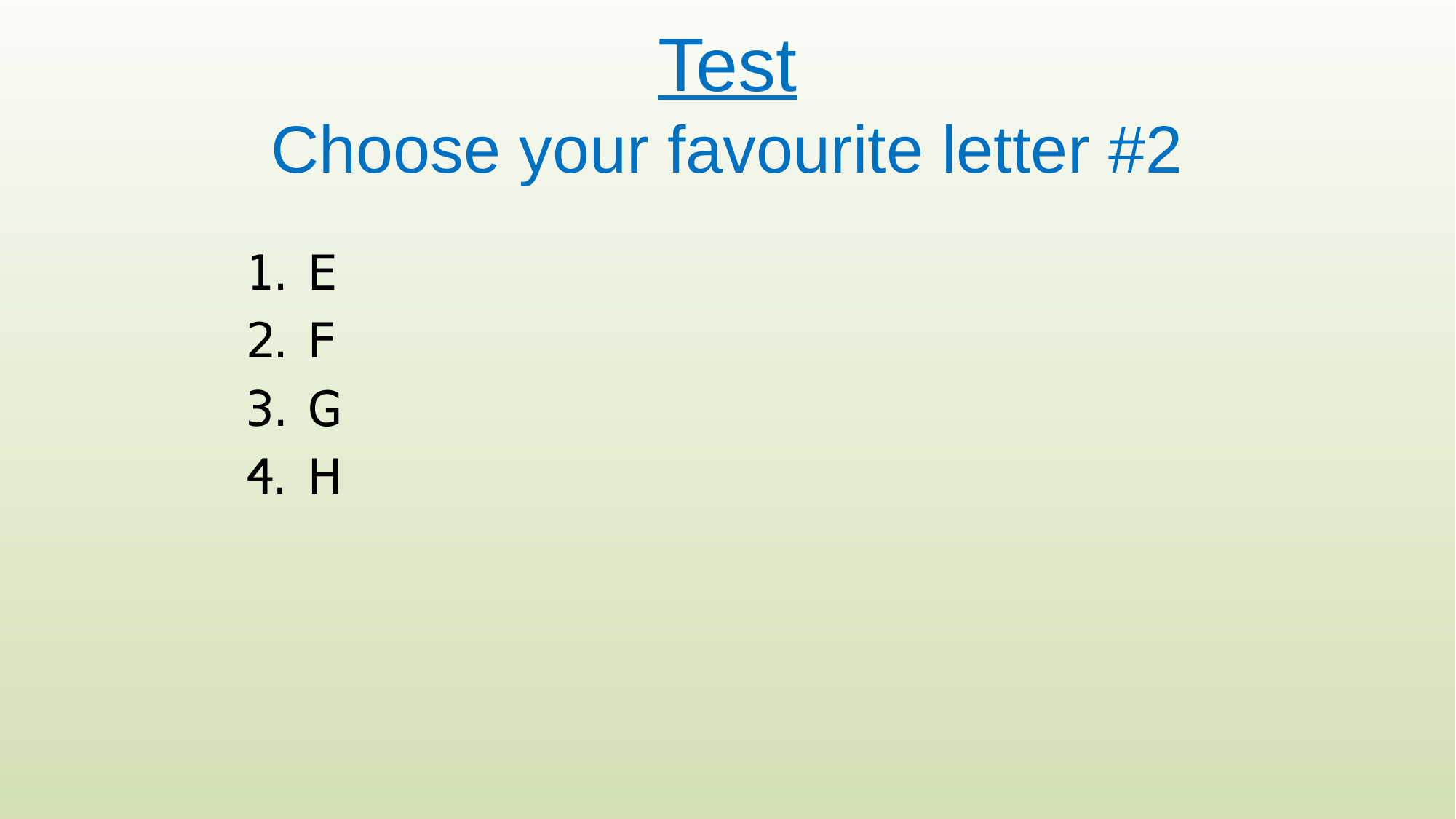

# Test Choose your favourite letter #2
E
F
G
H